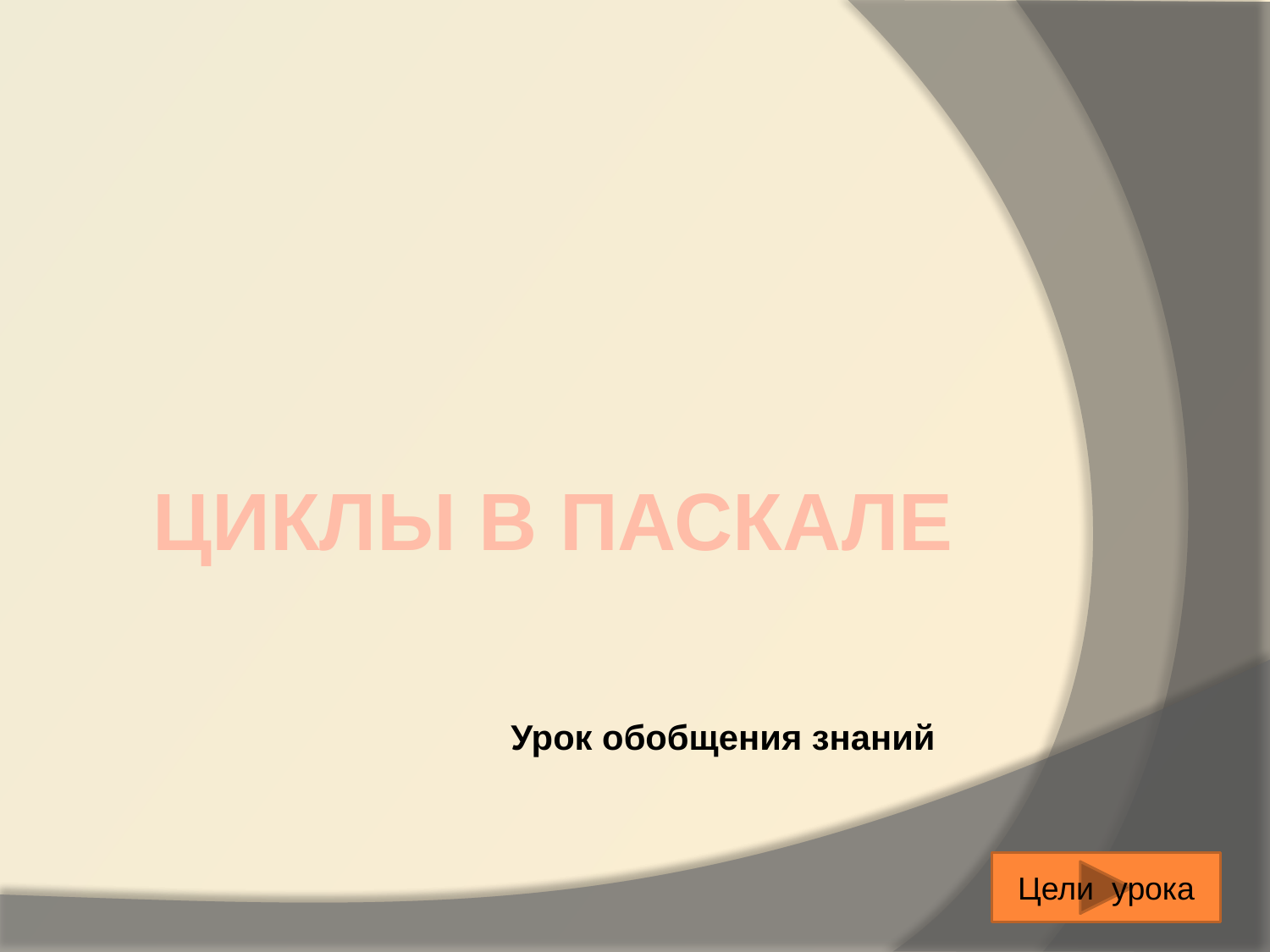

# Циклы в Паскале
Урок обобщения знаний
Цели  урока